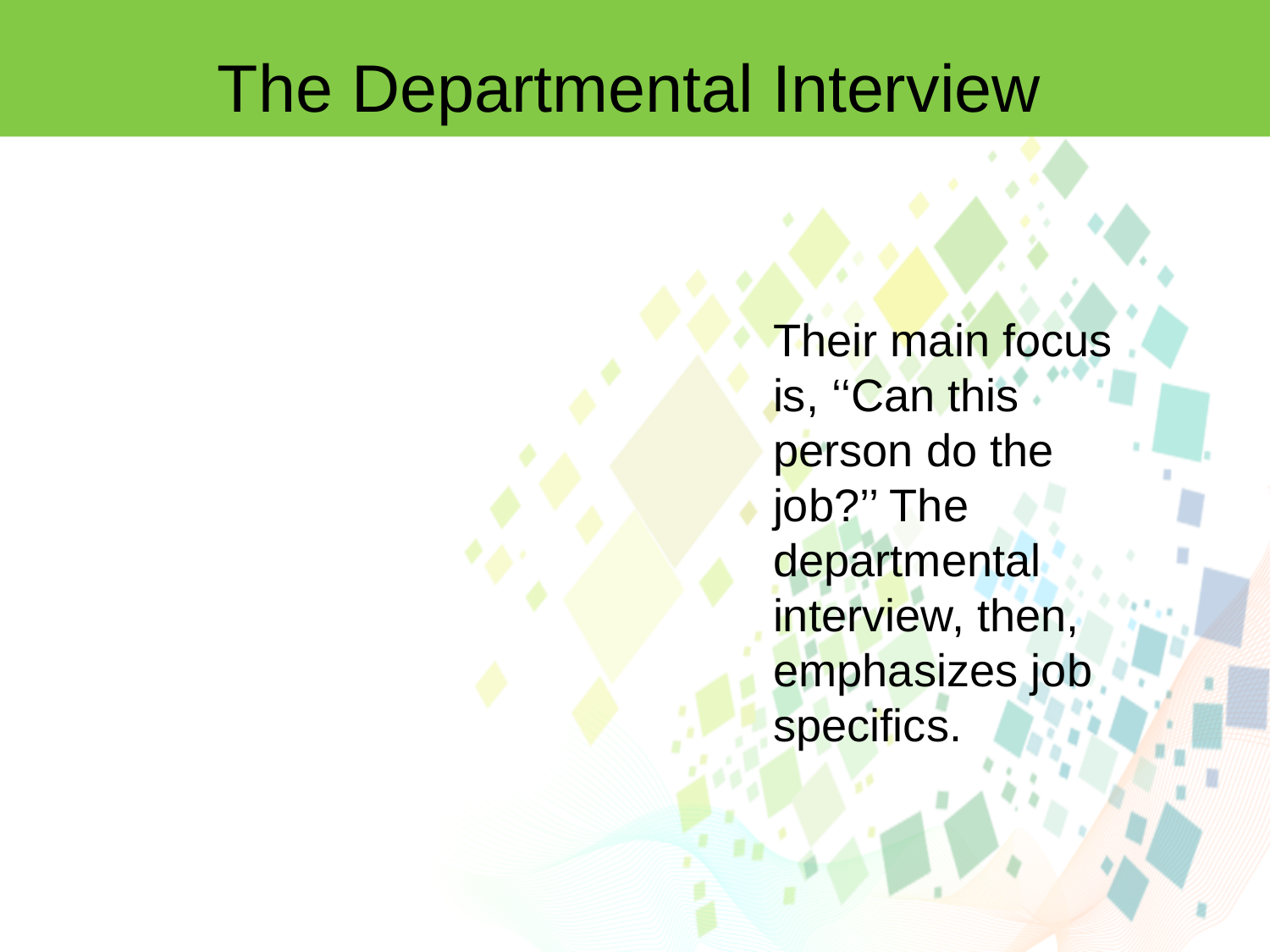

The Departmental Interview
Their main focus is, ‘‘Can this person do the
job?’’ The departmental interview, then, emphasizes job specifics.